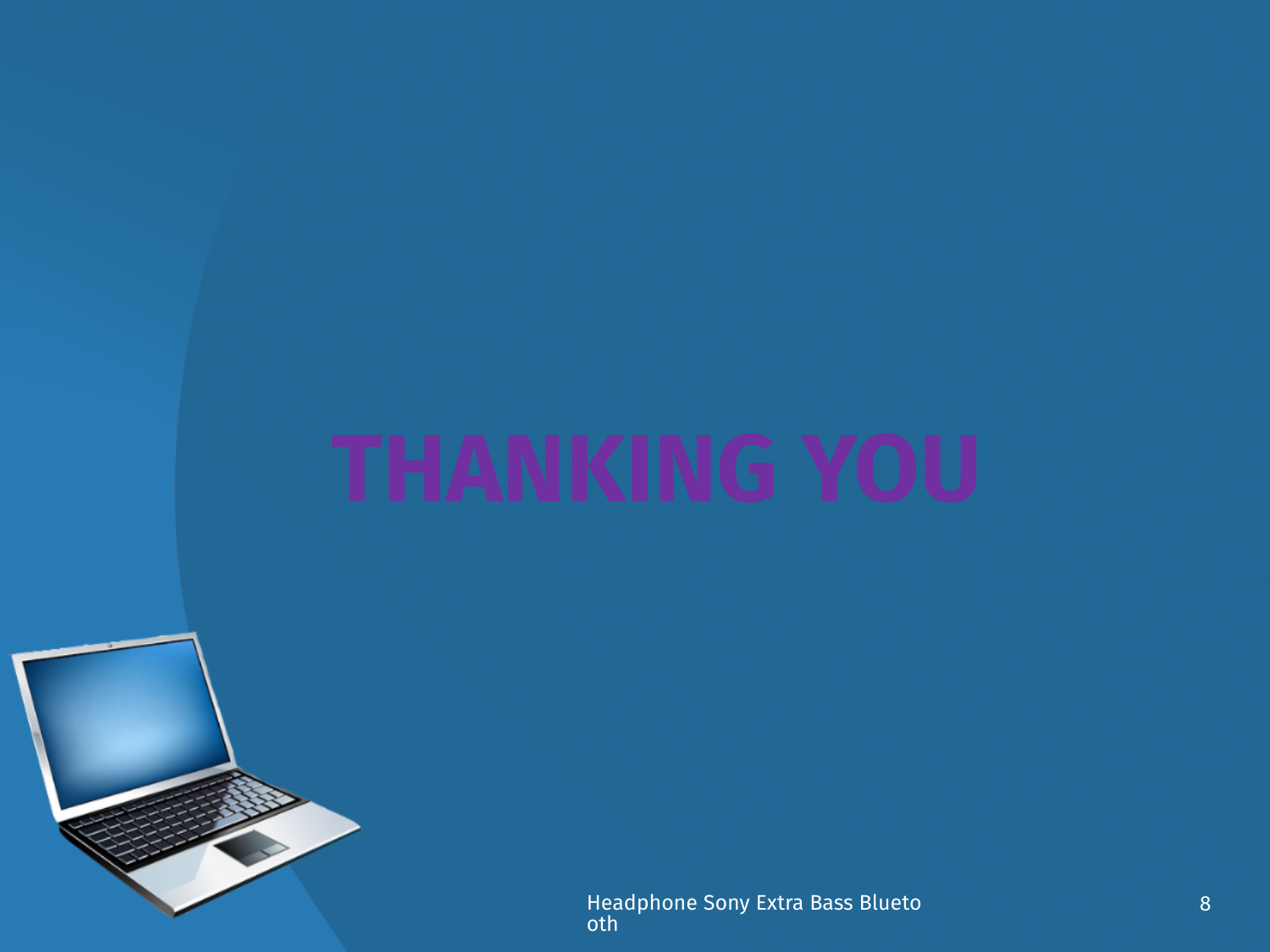

Thanking You
Headphone Sony Extra Bass Bluetooth
8